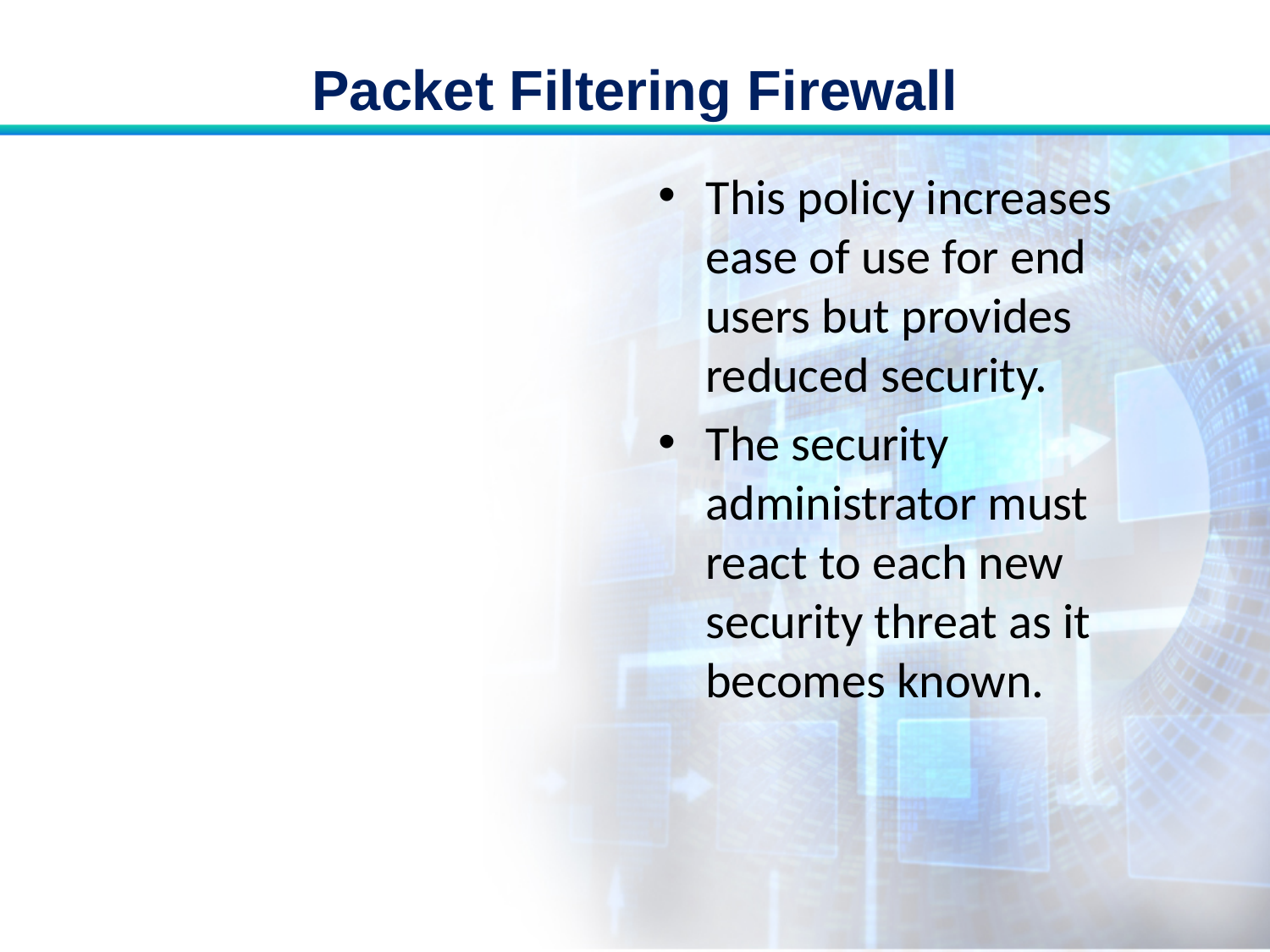

# Packet Filtering Firewall
This policy increases ease of use for end users but provides reduced security.
The security administrator must react to each new security threat as it becomes known.